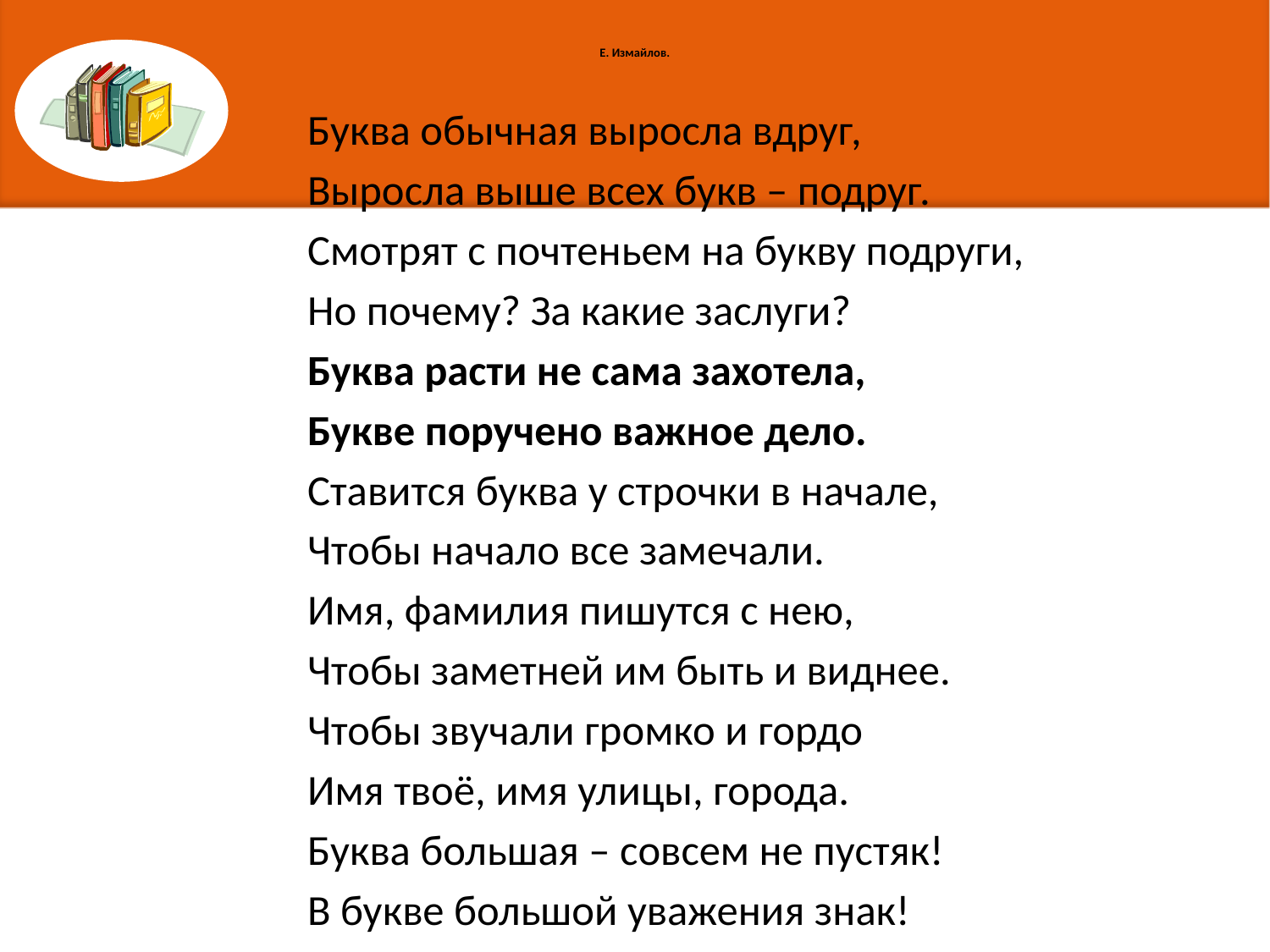

# Е. Измайлов.
 Буква обычная выросла вдруг,
 Выросла выше всех букв – подруг.
 Смотрят с почтеньем на букву подруги,
 Но почему? За какие заслуги?
 Буква расти не сама захотела,
 Букве поручено важное дело.
 Ставится буква у строчки в начале,
 Чтобы начало все замечали.
 Имя, фамилия пишутся с нею,
 Чтобы заметней им быть и виднее.
 Чтобы звучали громко и гордо
 Имя твоё, имя улицы, города.
 Буква большая – совсем не пустяк!
 В букве большой уважения знак!